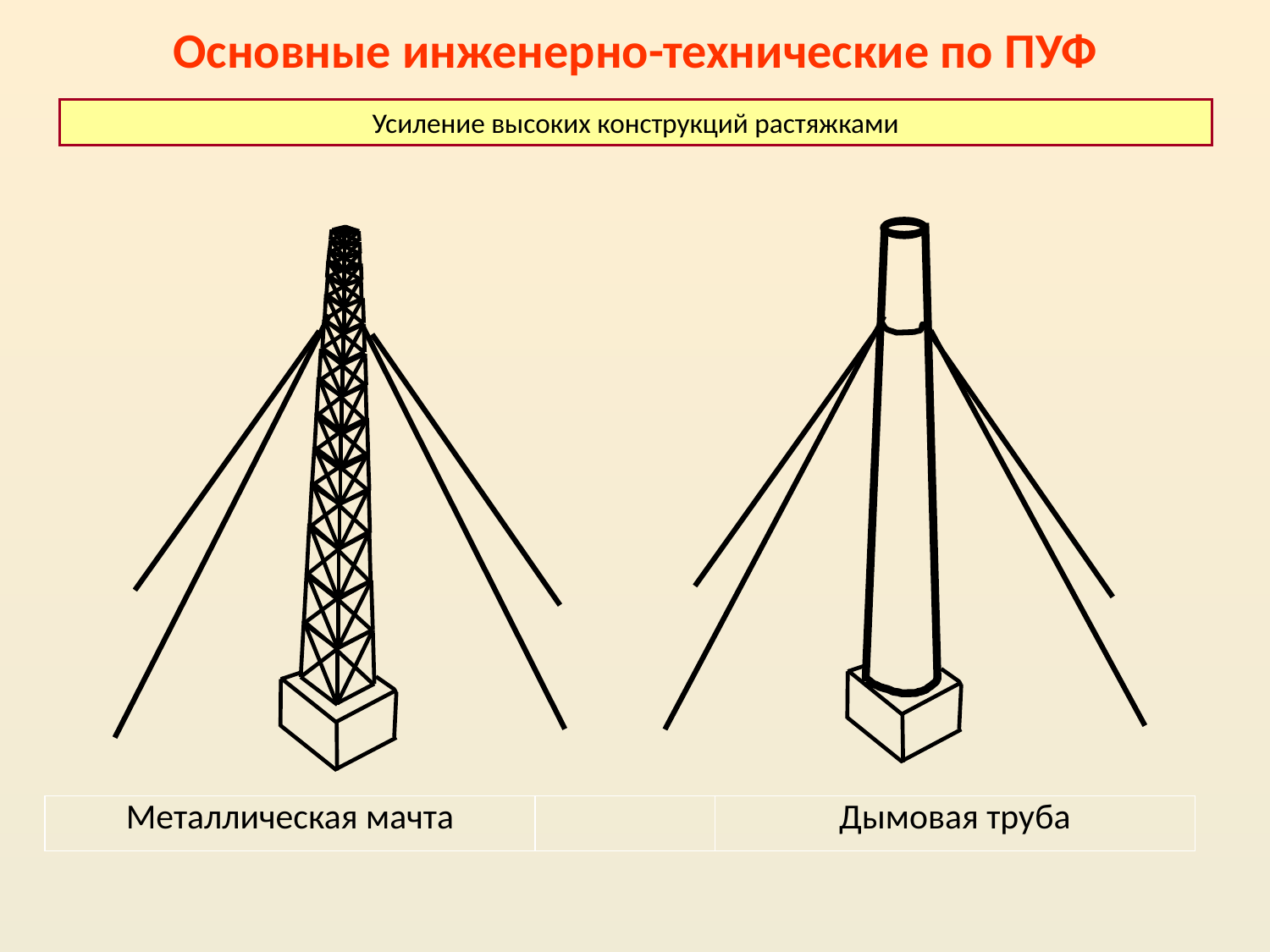

Основные инженерно-технические по ПУФ
Усиление высоких конструкций растяжками

| Металлическая мачта |  | Дымовая труба |
| --- | --- | --- |
83